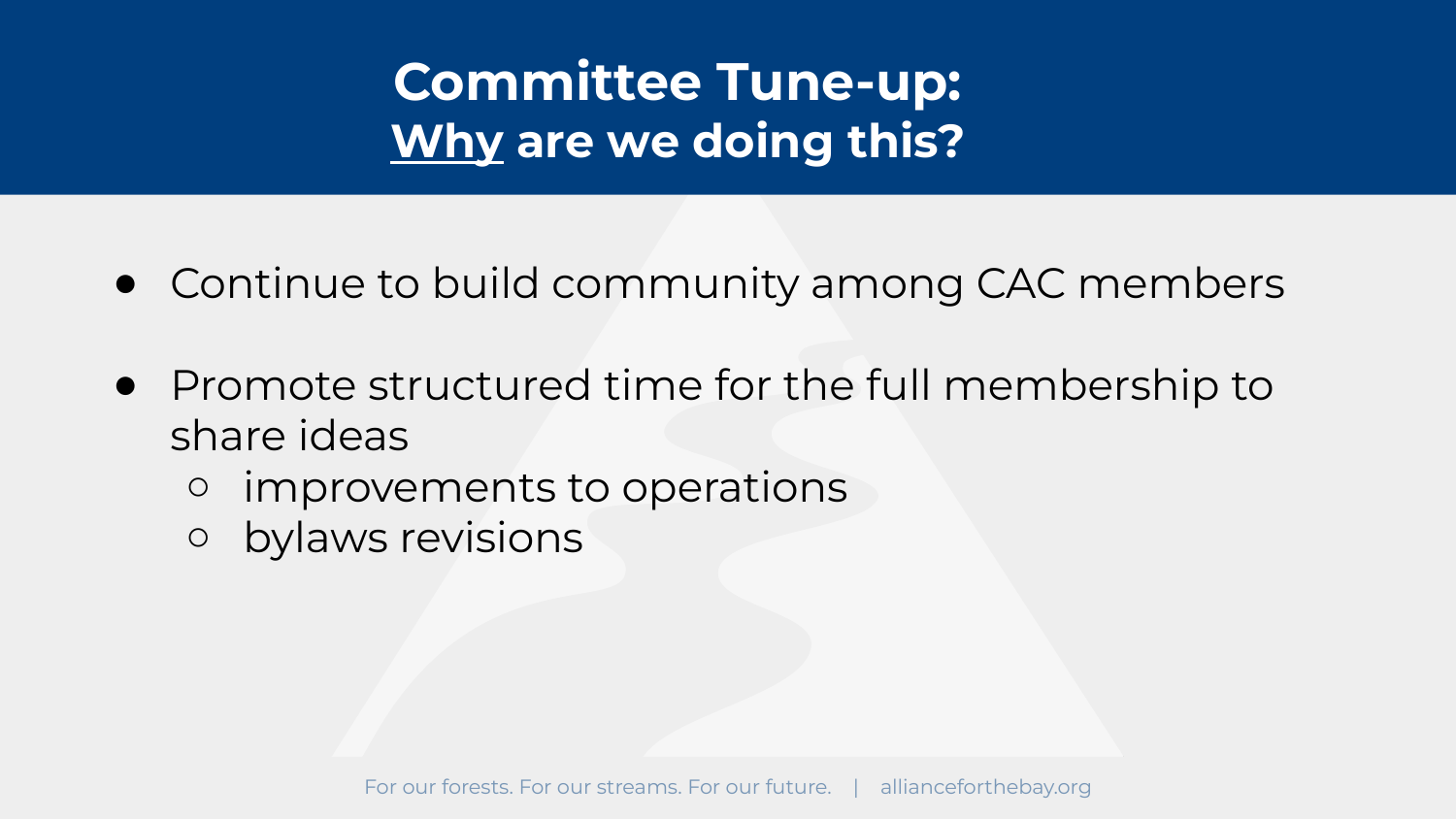

Committee Tune-up:
Why are we doing this?

Continue to build community among CAC members

Promote structured time for the full membership to share ideas
improvements to operations
bylaws revisions